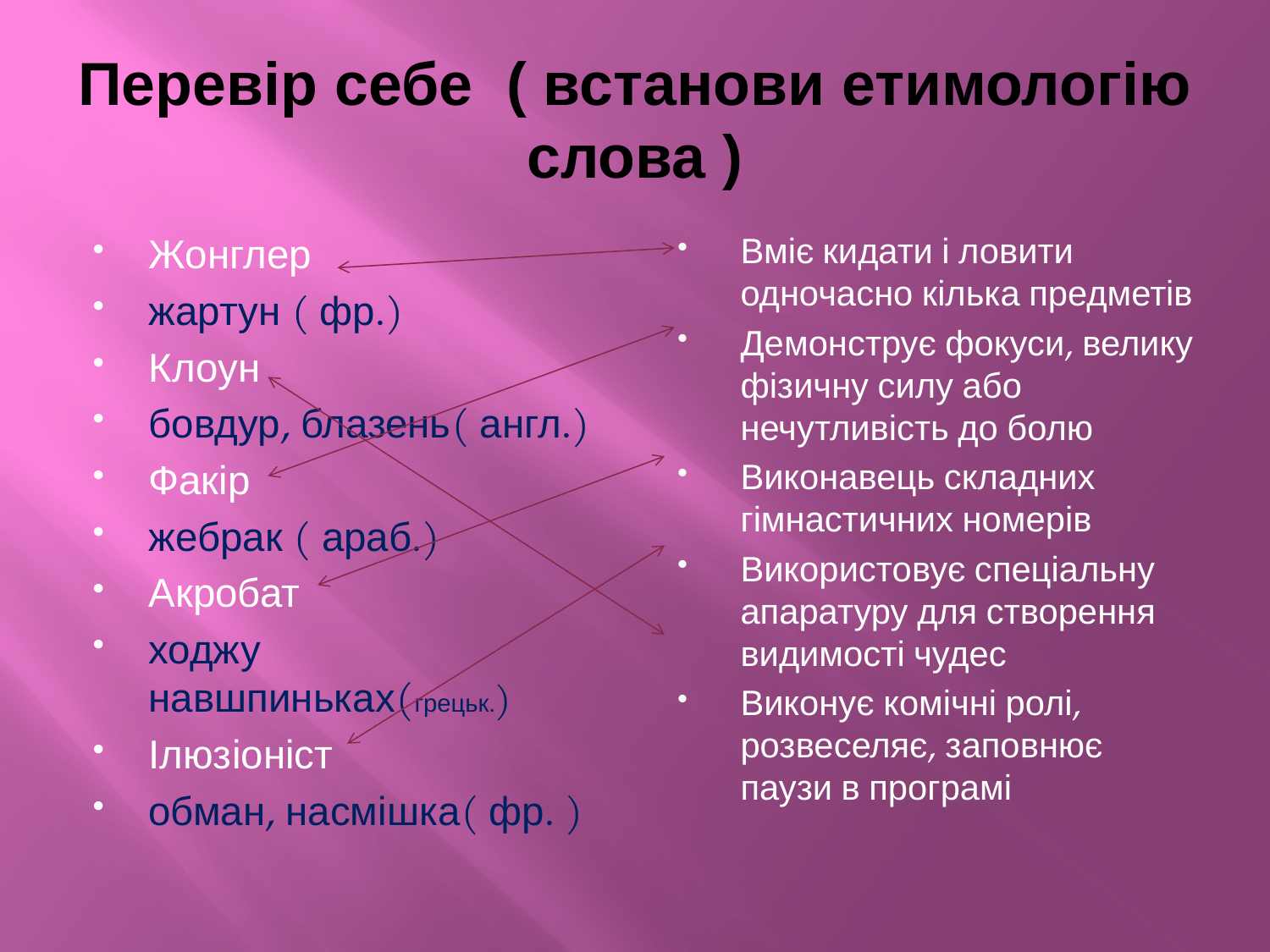

# Перевір себе  ( встанови етимологію слова )
Жонглер
жартун ( фр.)
Клоун
бовдур, блазень( англ.)
Факір
жебрак ( араб.)
Акробат
ходжу навшпиньках(грецьк.)
Ілюзіоніст
обман, насмішка( фр. )
Вміє кидати і ловити одночасно кілька предметів
Демонструє фокуси, велику фізичну силу або нечутливість до болю
Виконавець складних гімнастичних номерів
Використовує спеціальну апаратуру для створення видимості чудес
Виконує комічні ролі, розвеселяє, заповнює паузи в програмі